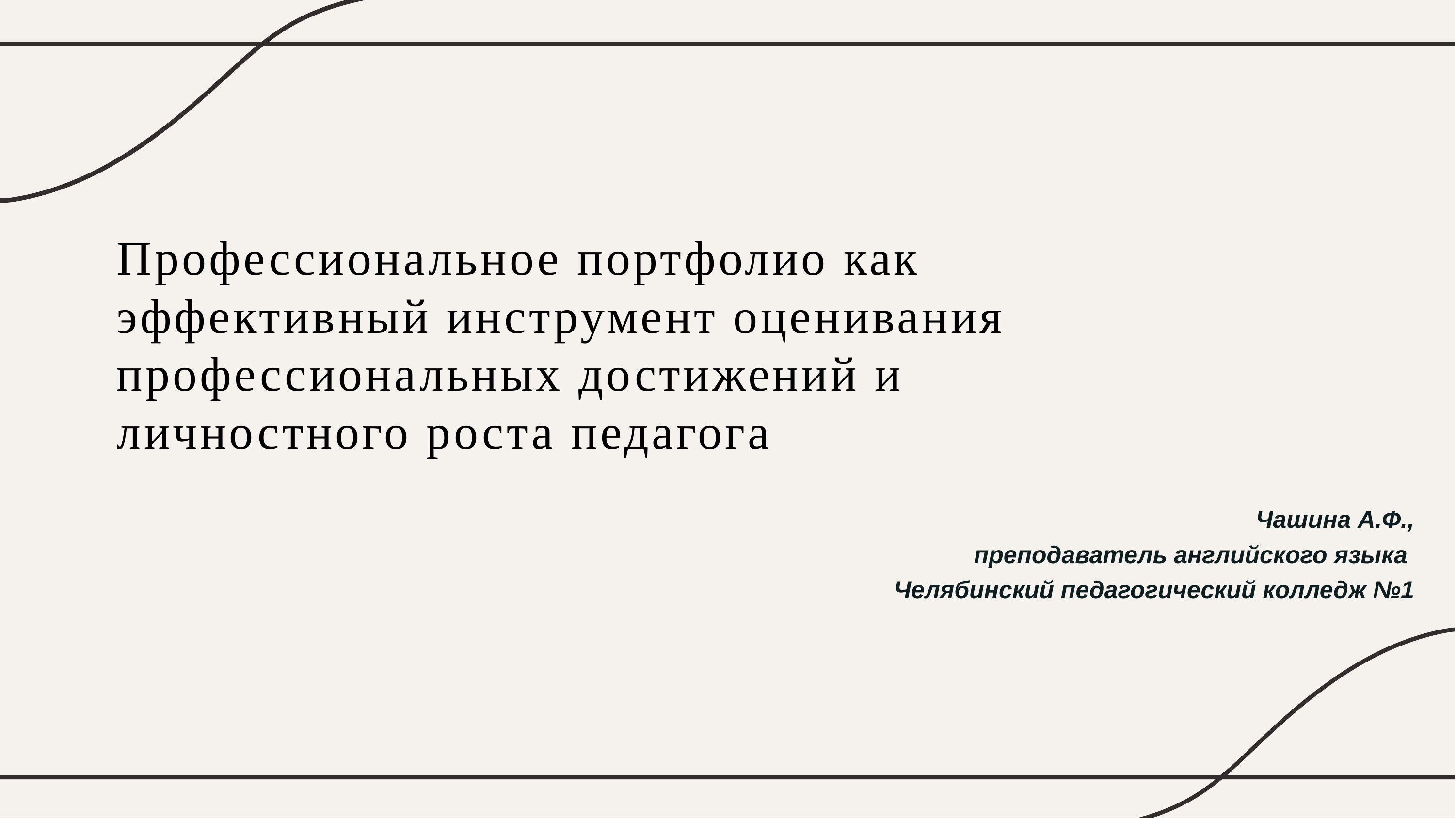

Профессиональное портфолио как эффективный инструмент оценивания профессиональных достижений и личностного роста педагога

Чашина А.Ф.,
преподаватель английского языка
Челябинский педагогический колледж №1